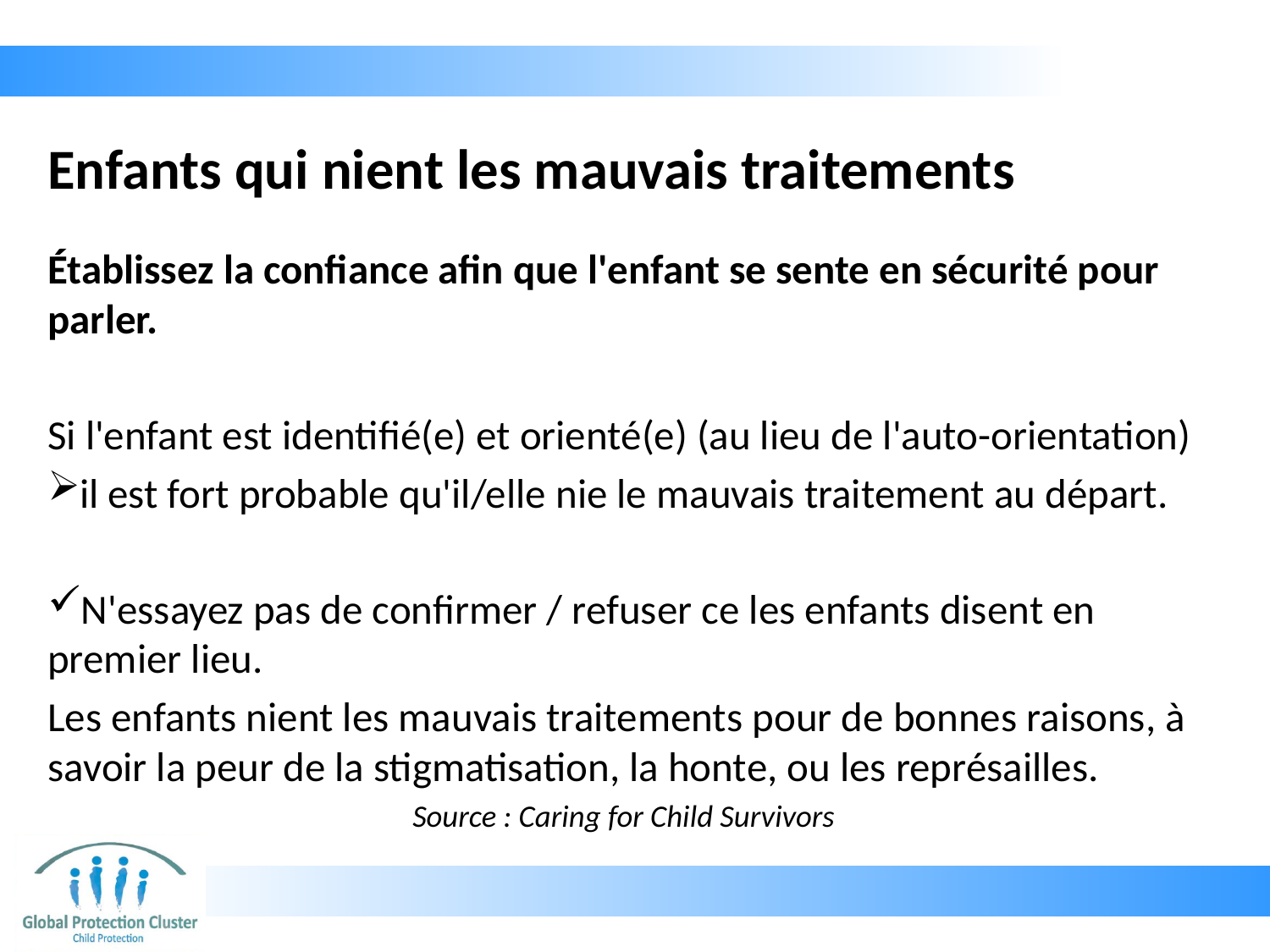

# Enfants qui nient les mauvais traitements
Établissez la confiance afin que l'enfant se sente en sécurité pour parler.

Si l'enfant est identifié(e) et orienté(e) (au lieu de l'auto-orientation)
il est fort probable qu'il/elle nie le mauvais traitement au départ.

N'essayez pas de confirmer / refuser ce les enfants disent en premier lieu.
Les enfants nient les mauvais traitements pour de bonnes raisons, à savoir la peur de la stigmatisation, la honte, ou les représailles.
Source : Caring for Child Survivors